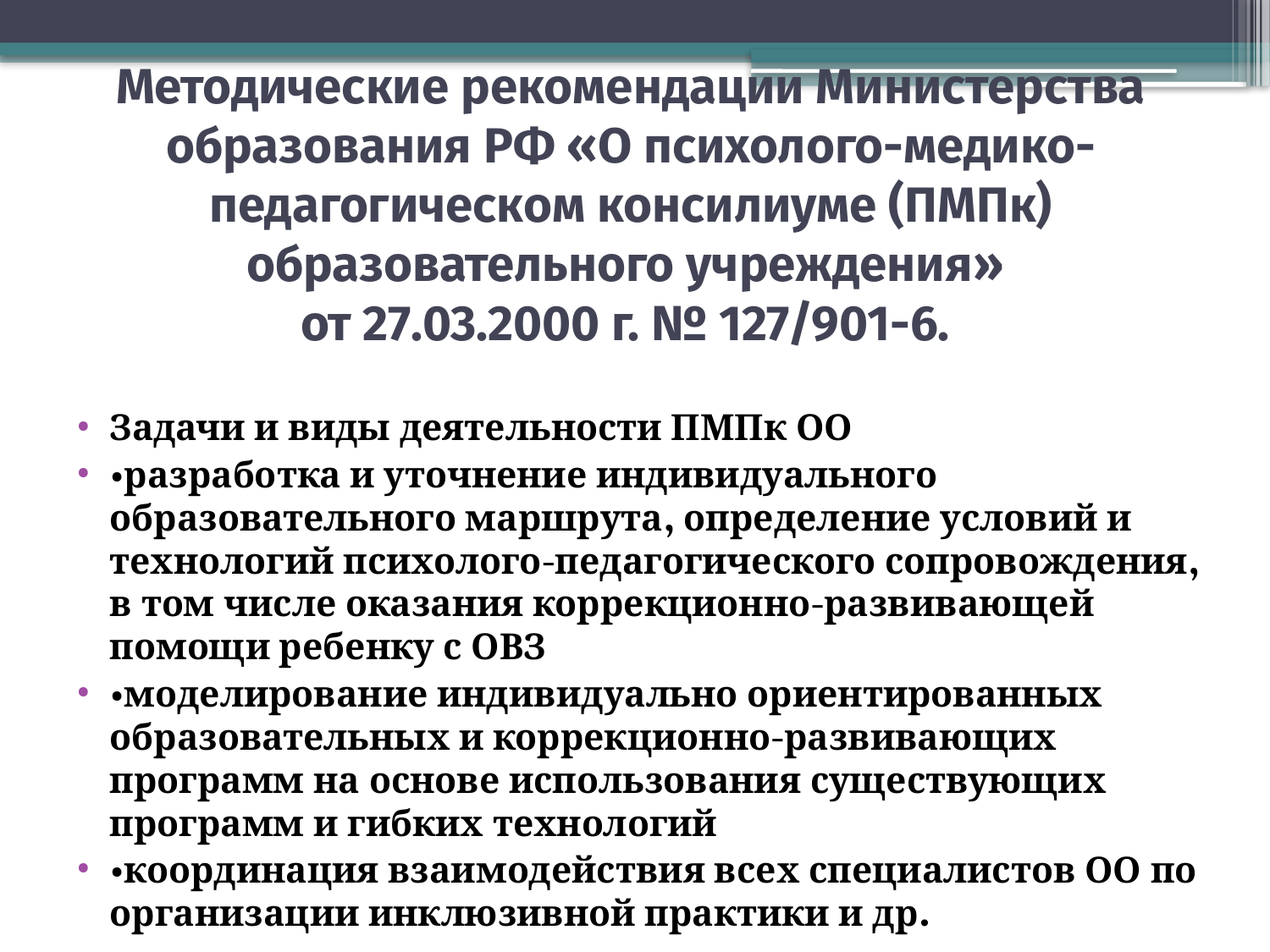

# Методические рекомендации Министерства образования РФ «О психолого-медико-педагогическом консилиуме (ПМПк) образовательного учреждения» от 27.03.2000 г. № 127/901-6.

Задачи и виды деятельности ПМПк ОО
•разработка и уточнение индивидуального образовательного маршрута, определение условий и технологий психолого-педагогического сопровождения, в том числе оказания коррекционно-развивающей помощи ребенку с ОВЗ
•моделирование индивидуально ориентированных образовательных и коррекционно-развивающих программ на основе использования существующих программ и гибких технологий
•координация взаимодействия всех специалистов ОО по организации инклюзивной практики и др.